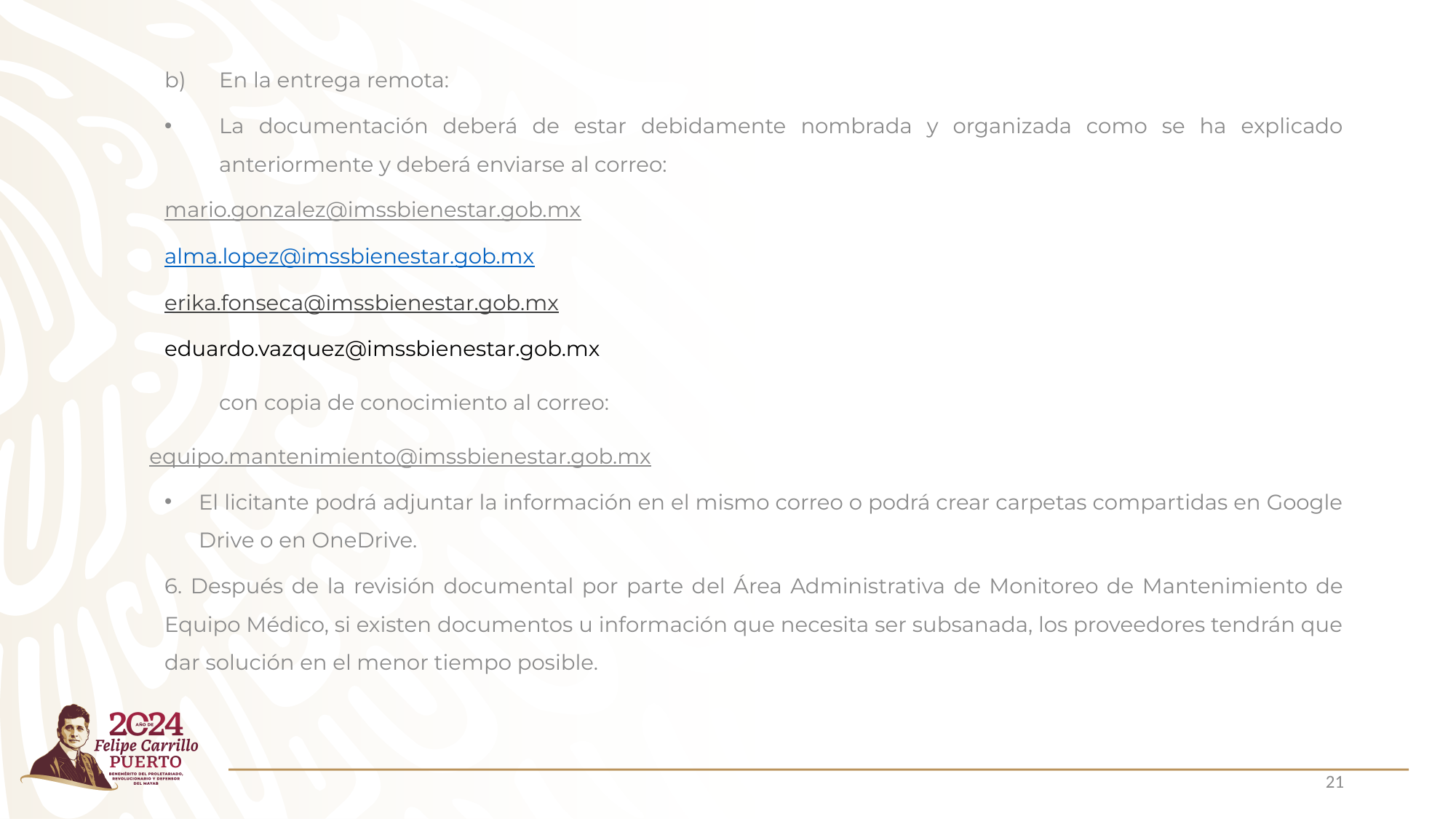

En la entrega remota:
La documentación deberá de estar debidamente nombrada y organizada como se ha explicado anteriormente y deberá enviarse al correo:
mario.gonzalez@imssbienestar.gob.mx​
alma.lopez@imssbienestar.gob.mx​​
erika.fonseca@imssbienestar.gob.mx
eduardo.vazquez@imssbienestar.gob.mx
	con copia de conocimiento al correo:
       equipo.mantenimiento@imssbienestar.gob.mx
El licitante podrá adjuntar la información en el mismo correo o podrá crear carpetas compartidas en Google Drive o en OneDrive.
6. Después de la revisión documental por parte del Área Administrativa de Monitoreo de Mantenimiento de Equipo Médico, si existen documentos u información que necesita ser subsanada, los proveedores tendrán que dar solución en el menor tiempo posible.

21